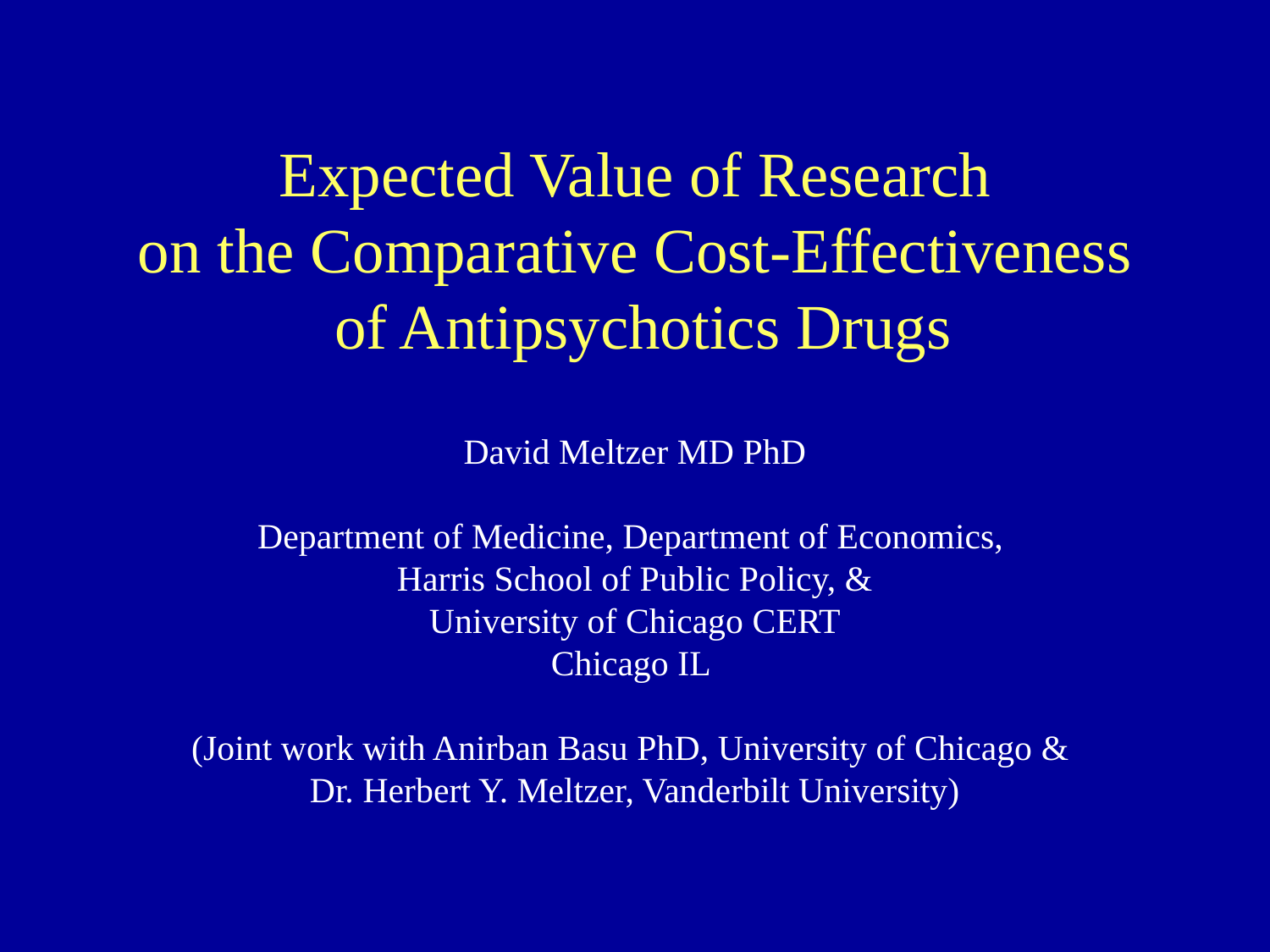

Expected Value of Research
on the Comparative Cost-Effectiveness
 of Antipsychotics Drugs

David Meltzer MD PhD

Department of Medicine, Department of Economics,
Harris School of Public Policy, &
University of Chicago CERT
Chicago IL

(Joint work with Anirban Basu PhD, University of Chicago &
Dr. Herbert Y. Meltzer, Vanderbilt University)